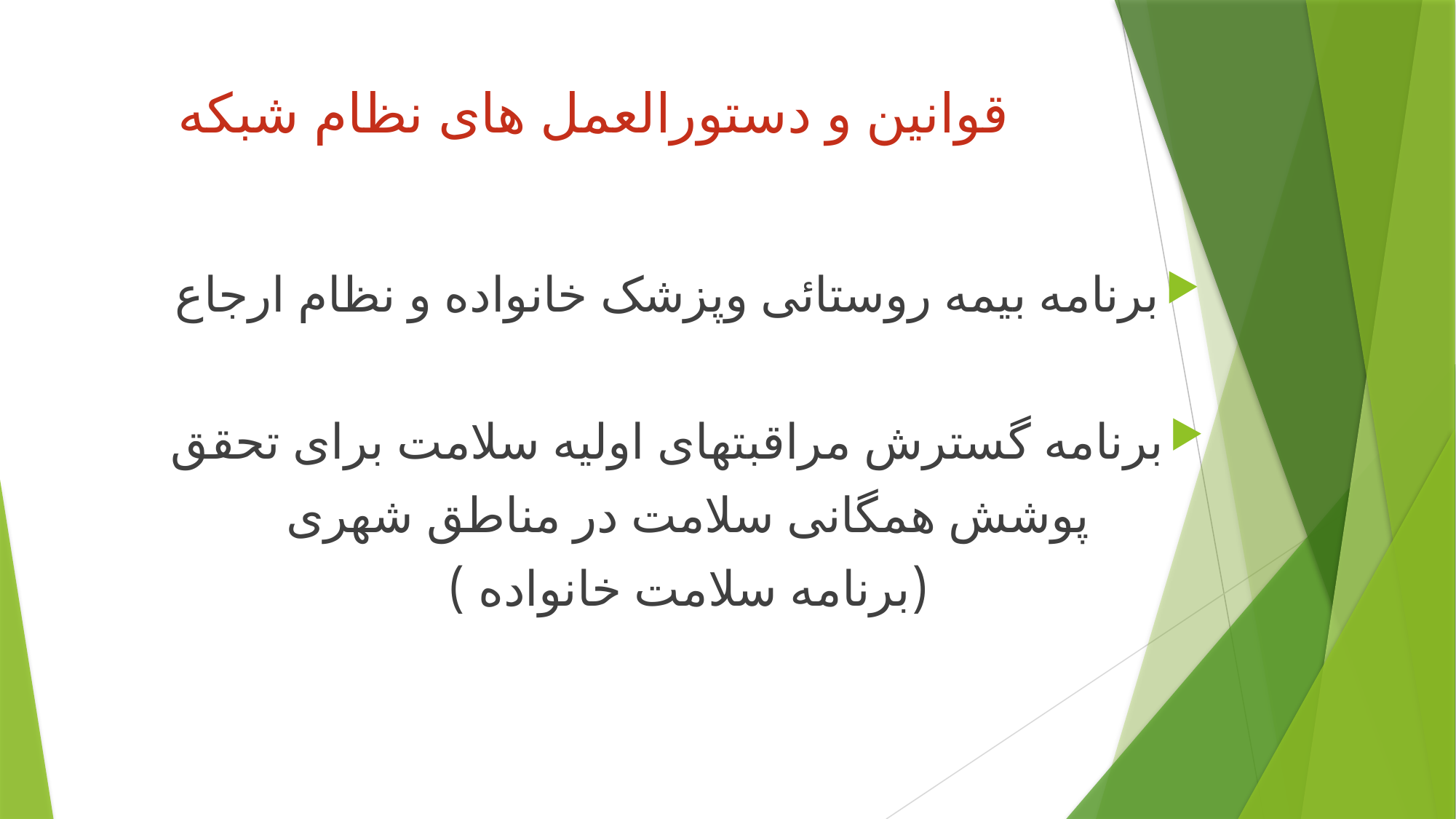

# قوانین و دستورالعمل های نظام شبکه
برنامه بیمه روستائی وپزشک خانواده و نظام ارجاع

برنامه گسترش مراقبتهای اولیه سلامت برای تحقق
پوشش همگانی سلامت در مناطق شهری
(برنامه سلامت خانواده )